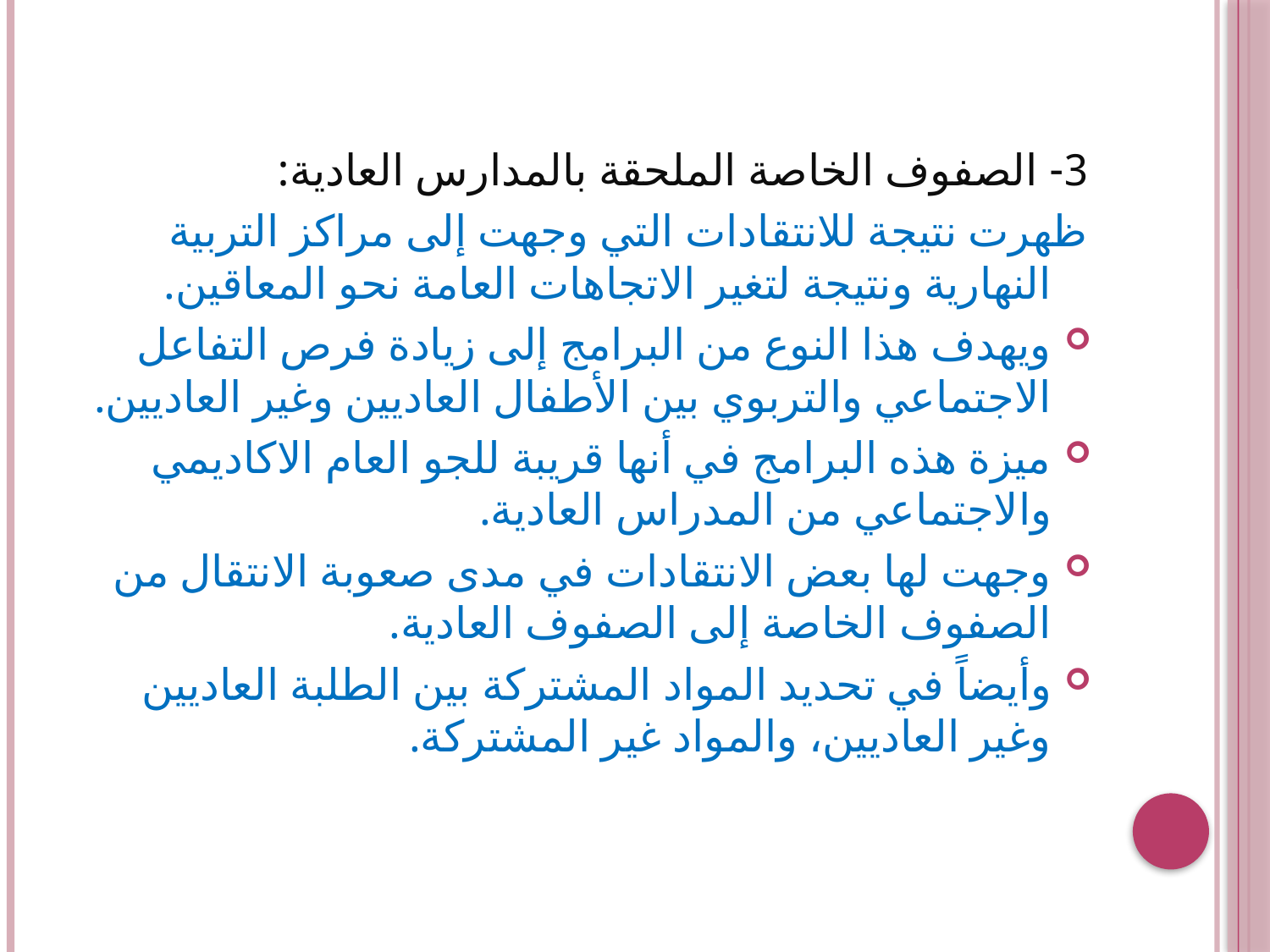

3- الصفوف الخاصة الملحقة بالمدارس العادية:
ظهرت نتيجة للانتقادات التي وجهت إلى مراكز التربية النهارية ونتيجة لتغير الاتجاهات العامة نحو المعاقين.
ويهدف هذا النوع من البرامج إلى زيادة فرص التفاعل الاجتماعي والتربوي بين الأطفال العاديين وغير العاديين.
ميزة هذه البرامج في أنها قريبة للجو العام الاكاديمي والاجتماعي من المدراس العادية.
وجهت لها بعض الانتقادات في مدى صعوبة الانتقال من الصفوف الخاصة إلى الصفوف العادية.
وأيضاً في تحديد المواد المشتركة بين الطلبة العاديين وغير العاديين، والمواد غير المشتركة.